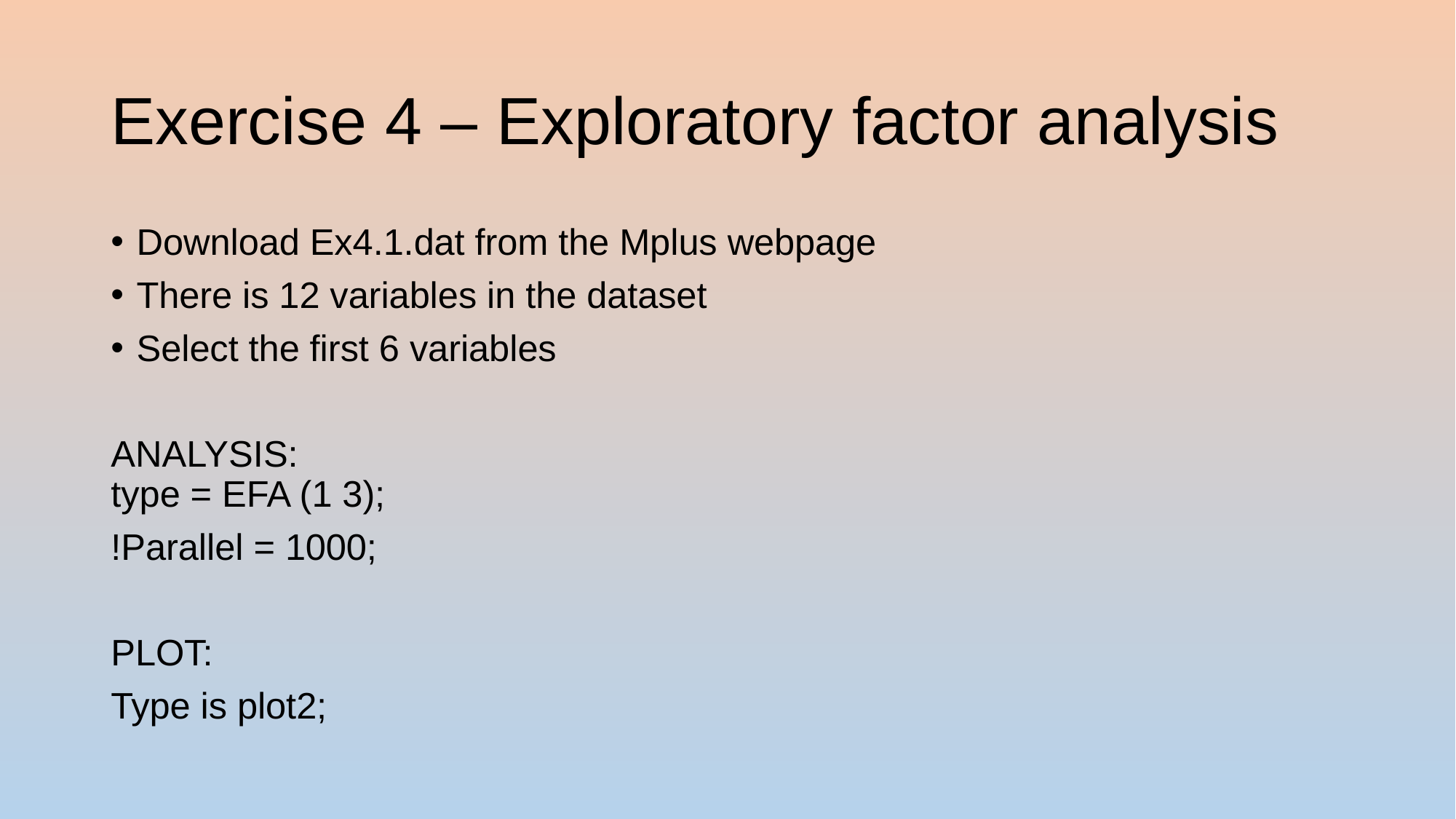

# Exercise 4 – Exploratory factor analysis
Download Ex4.1.dat from the Mplus webpage
There is 12 variables in the dataset
Select the first 6 variables

ANALYSIS:
type = EFA (1 3);
!Parallel = 1000;

PLOT:
Type is plot2;